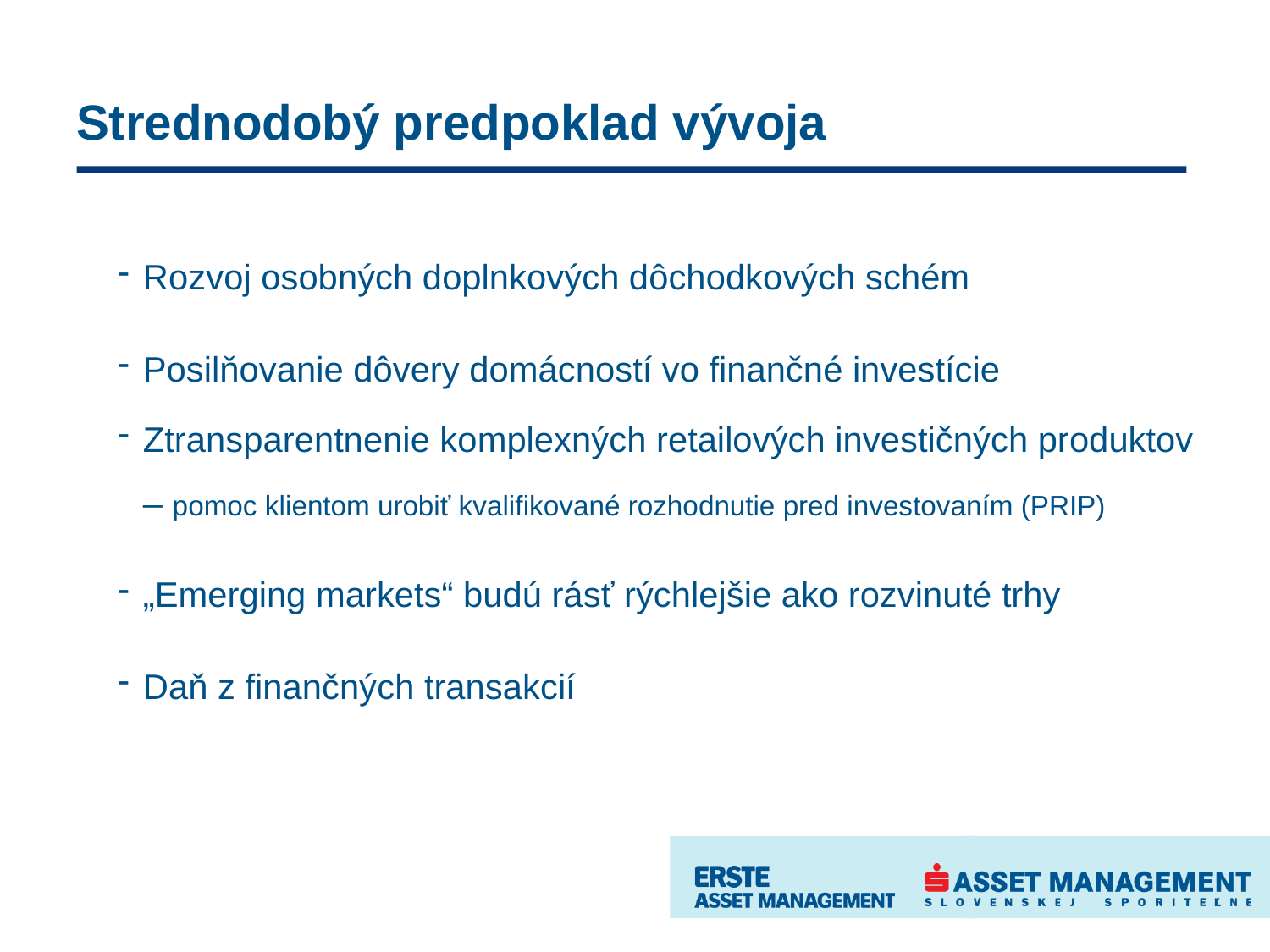

# Strednodobý predpoklad vývoja
Rozvoj osobných doplnkových dôchodkových schém
Posilňovanie dôvery domácností vo finančné investície
Ztransparentnenie komplexných retailových investičných produktov – pomoc klientom urobiť kvalifikované rozhodnutie pred investovaním (PRIP)
„Emerging markets“ budú rásť rýchlejšie ako rozvinuté trhy
Daň z finančných transakcií